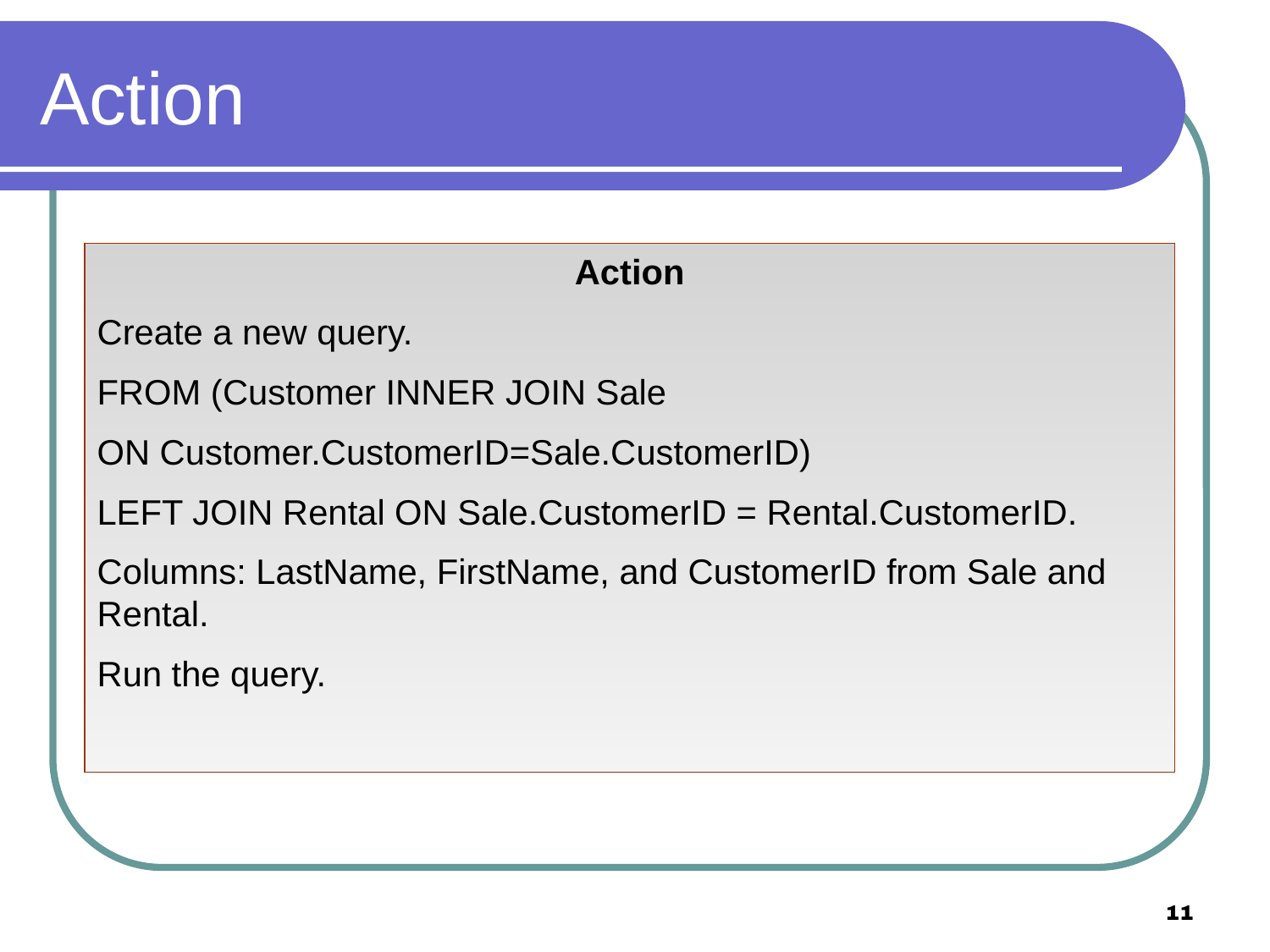

# Action
Action
Create a new query.
FROM (Customer INNER JOIN Sale
ON Customer.CustomerID=Sale.CustomerID)
LEFT JOIN Rental ON Sale.CustomerID = Rental.CustomerID.
Columns: LastName, FirstName, and CustomerID from Sale and Rental.
Run the query.
11